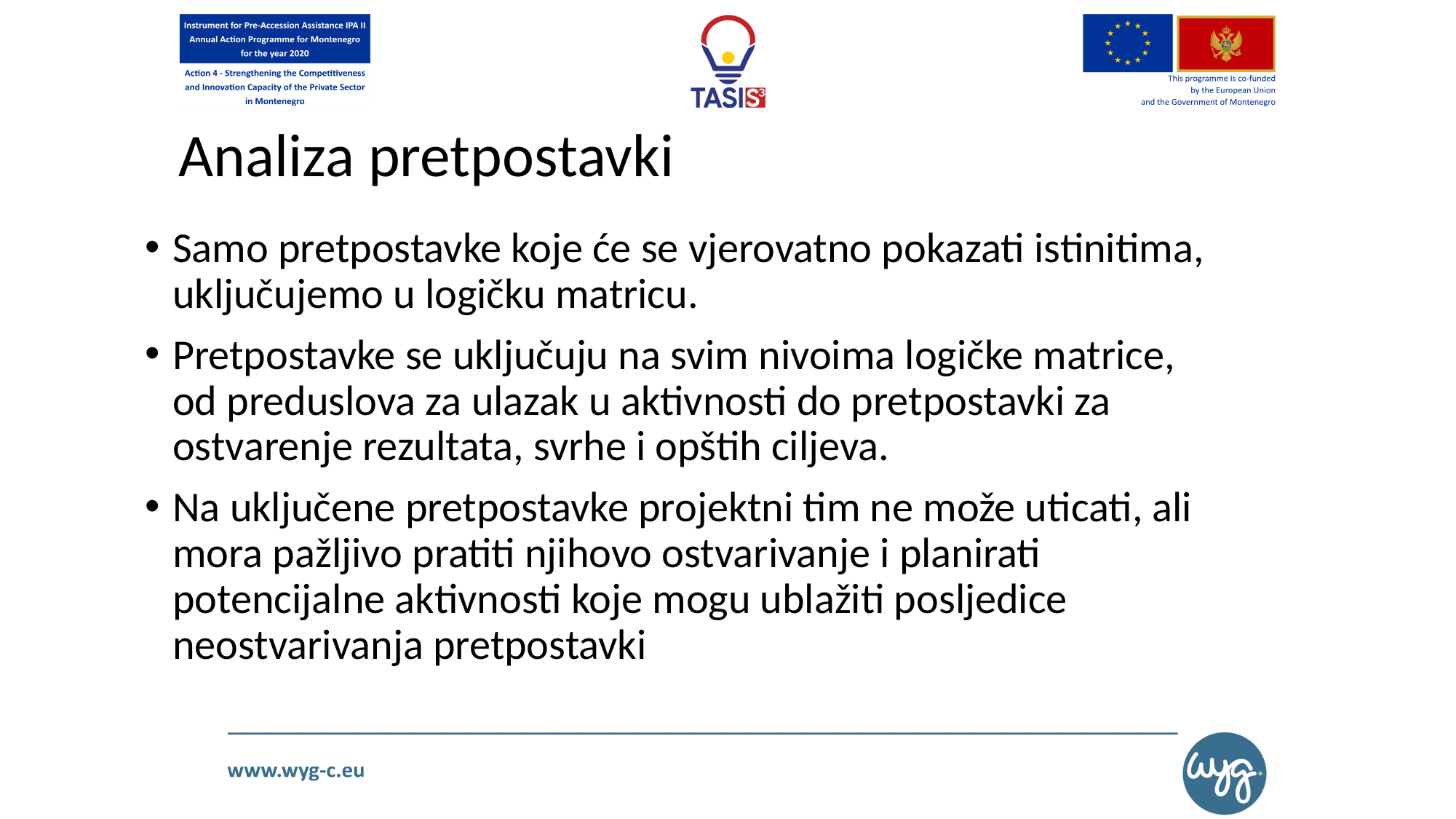

# Analiza pretpostavki
Samo pretpostavke koje će se vjerovatno pokazati istinitima, uključujemo u logičku matricu.
Pretpostavke se uključuju na svim nivoima logičke matrice, od preduslova za ulazak u aktivnosti do pretpostavki za ostvarenje rezultata, svrhe i opštih ciljeva.
Na uključene pretpostavke projektni tim ne može uticati, ali mora pažljivo pratiti njihovo ostvarivanje i planirati potencijalne aktivnosti koje mogu ublažiti posljedice neostvarivanja pretpostavki